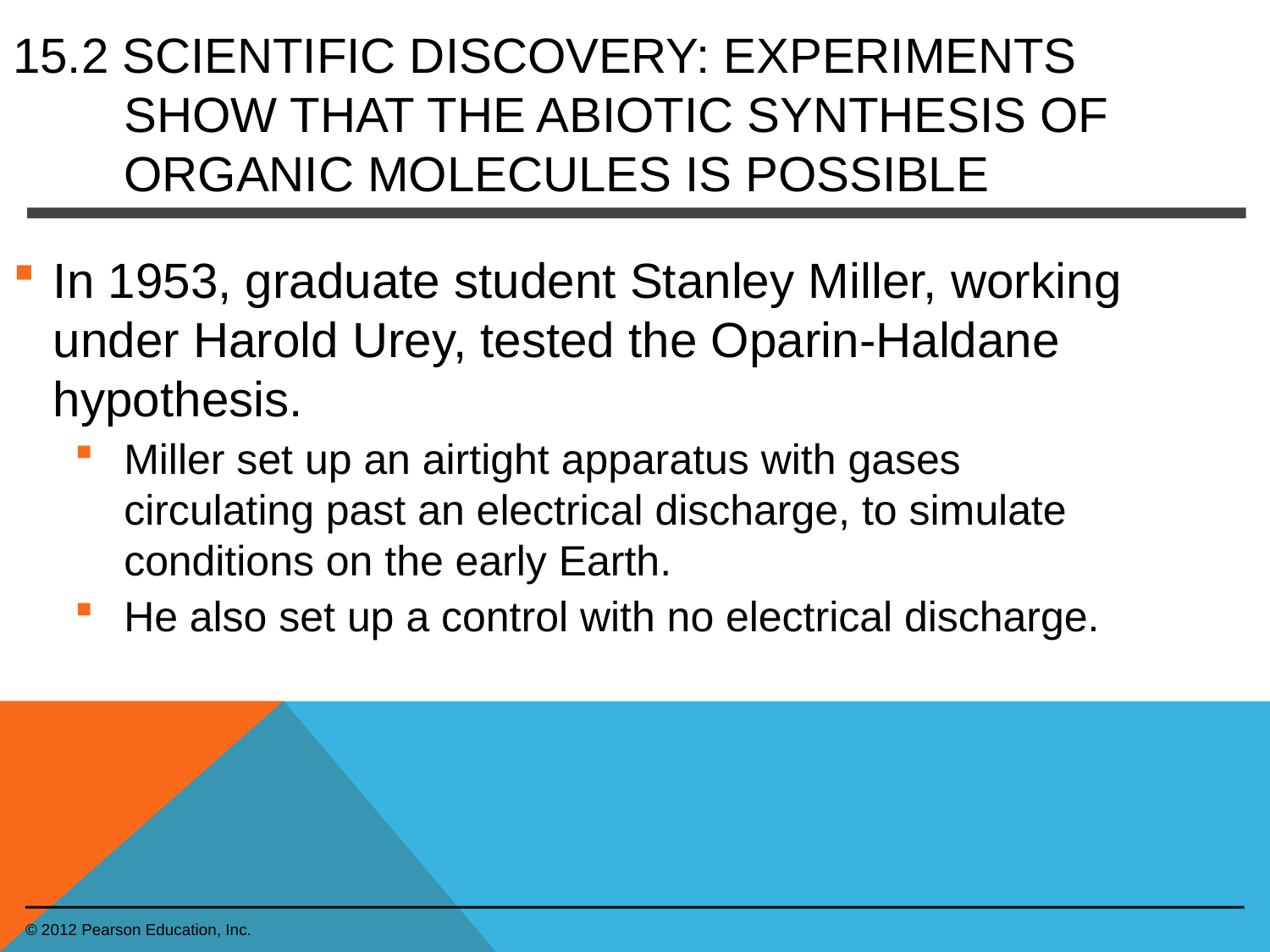

15.2 SCIENTIFIC DISCOVERY: Experiments show that the abiotic synthesis of organic molecules is possible
0

In 1953, graduate student Stanley Miller, working under Harold Urey, tested the Oparin-Haldane hypothesis.
Miller set up an airtight apparatus with gases circulating past an electrical discharge, to simulate conditions on the early Earth.
He also set up a control with no electrical discharge.

© 2012 Pearson Education, Inc.